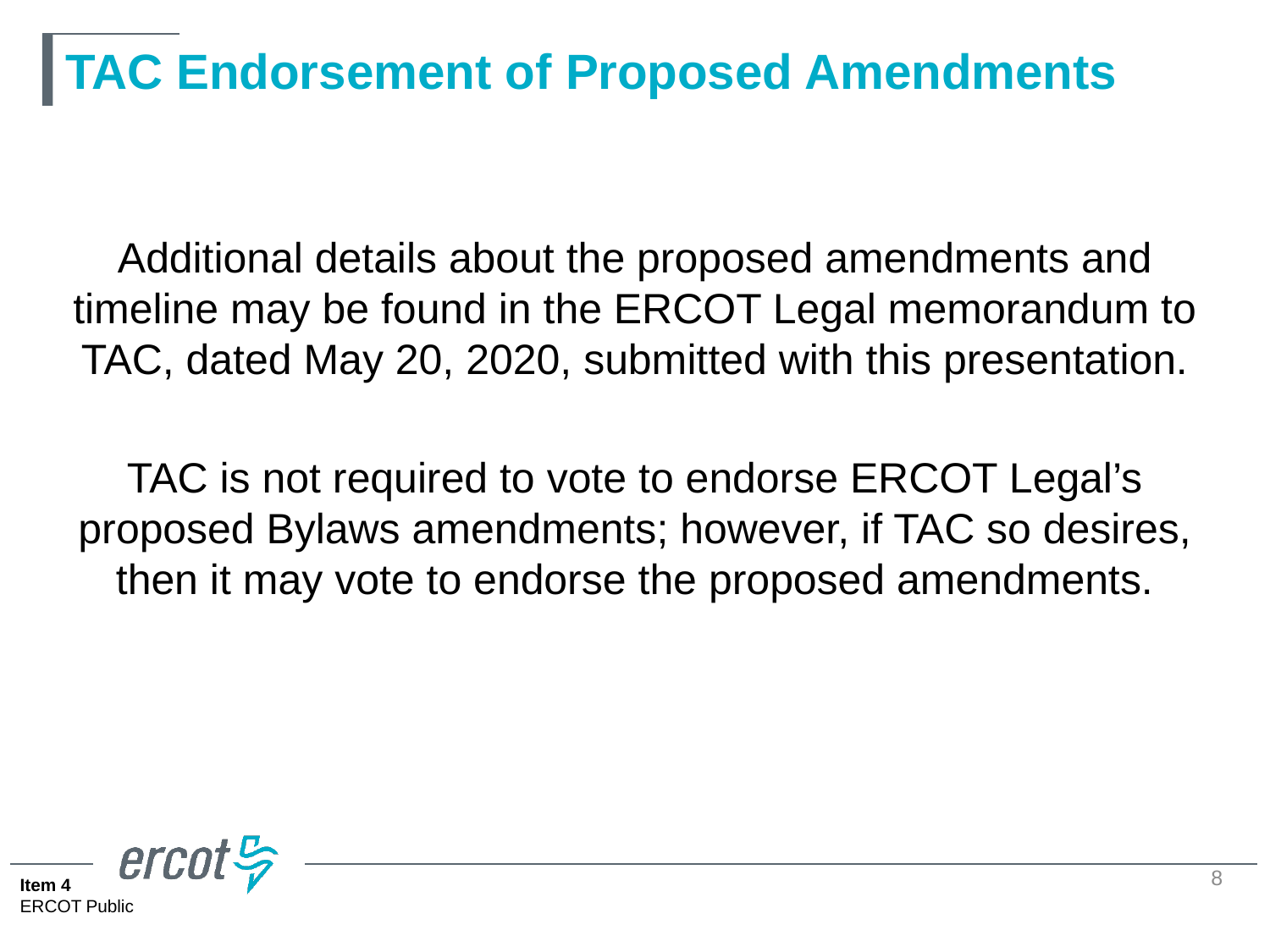

# TAC Endorsement of Proposed Amendments

Additional details about the proposed amendments and timeline may be found in the ERCOT Legal memorandum to TAC, dated May 20, 2020, submitted with this presentation.

TAC is not required to vote to endorse ERCOT Legal’s proposed Bylaws amendments; however, if TAC so desires, then it may vote to endorse the proposed amendments.
8